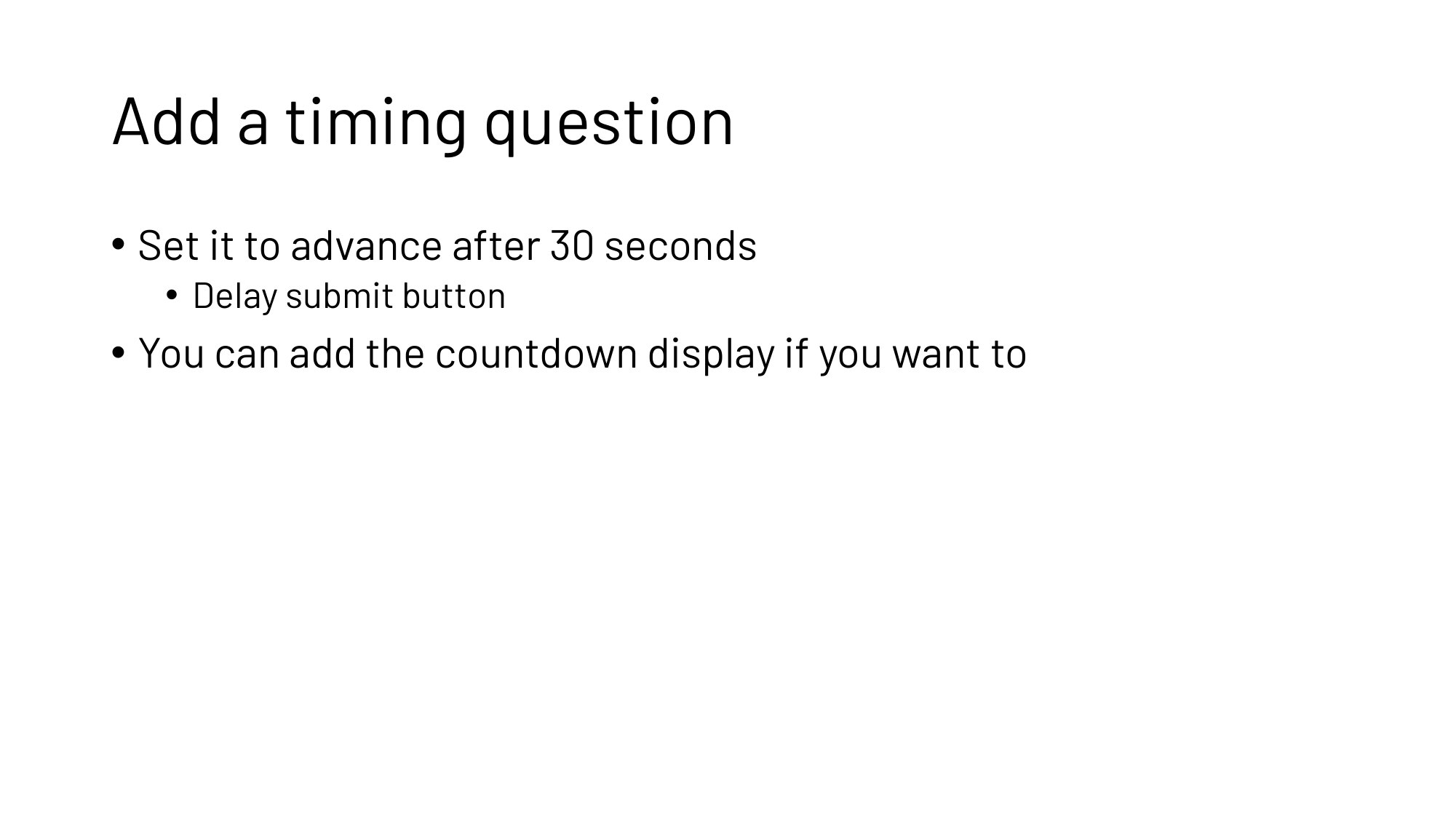

# Add a timing question
Set it to advance after 30 seconds
Delay submit button
You can add the countdown display if you want to